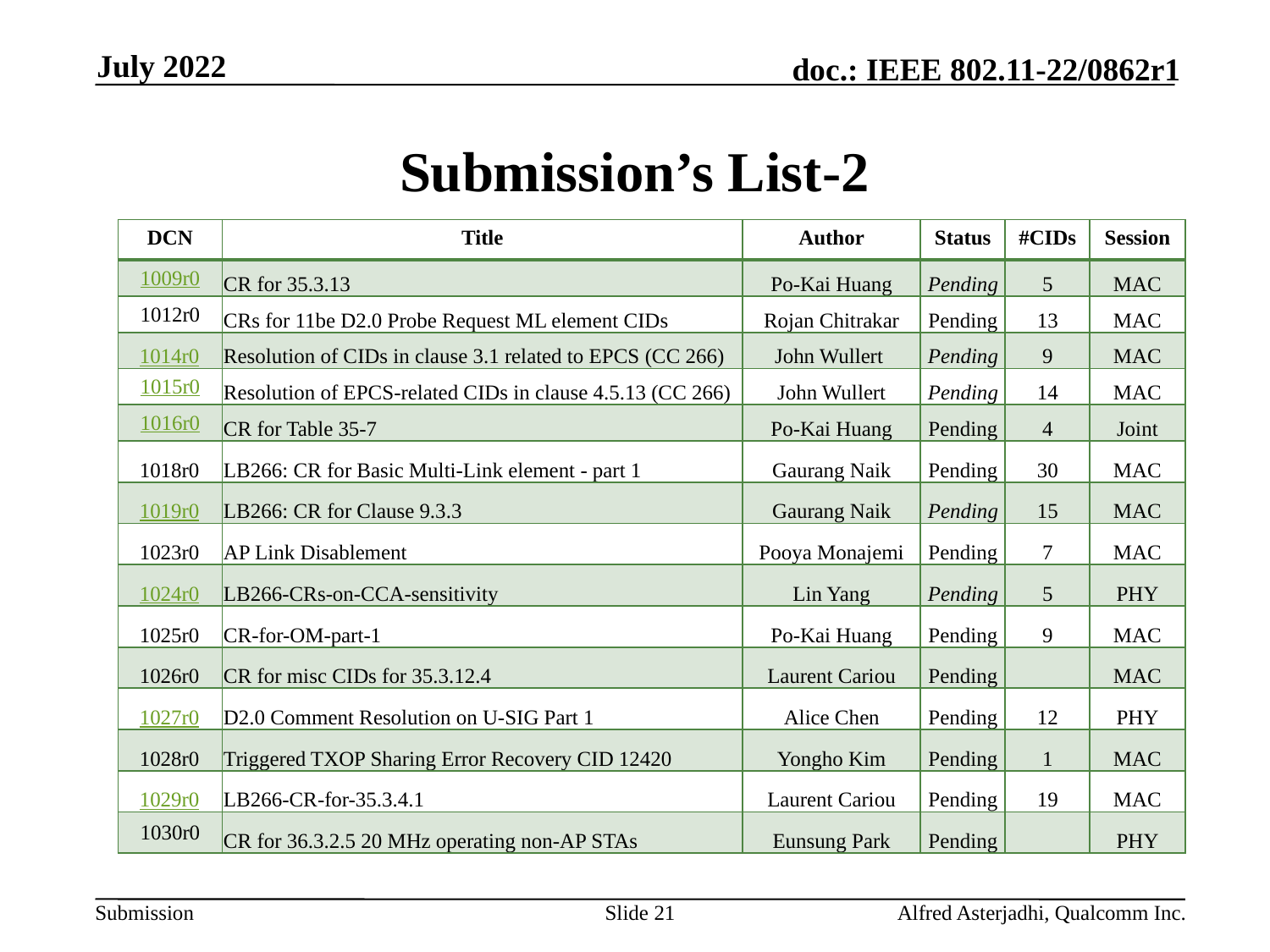

July 2022
# Submission’s List-2
| DCN | Title | Author | Status | #CIDs | Session |
| --- | --- | --- | --- | --- | --- |
| 1009r0 | CR for 35.3.13 | Po-Kai Huang | Pending | 5 | MAC |
| 1012r0 | CRs for 11be D2.0 Probe Request ML element CIDs | Rojan Chitrakar | Pending | 13 | MAC |
| 1014r0 | Resolution of CIDs in clause 3.1 related to EPCS (CC 266) | John Wullert | Pending | 9 | MAC |
| 1015r0 | Resolution of EPCS-related CIDs in clause 4.5.13 (CC 266) | John Wullert | Pending | 14 | MAC |
| 1016r0 | CR for Table 35-7 | Po-Kai Huang | Pending | 4 | Joint |
| 1018r0 | LB266: CR for Basic Multi-Link element - part 1 | Gaurang Naik | Pending | 30 | MAC |
| 1019r0 | LB266: CR for Clause 9.3.3 | Gaurang Naik | Pending | 15 | MAC |
| 1023r0 | AP Link Disablement | Pooya Monajemi | Pending | 7 | MAC |
| 1024r0 | LB266-CRs-on-CCA-sensitivity | Lin Yang | Pending | 5 | PHY |
| 1025r0 | CR-for-OM-part-1 | Po-Kai Huang | Pending | 9 | MAC |
| 1026r0 | CR for misc CIDs for 35.3.12.4 | Laurent Cariou | Pending |  | MAC |
| 1027r0 | D2.0 Comment Resolution on U-SIG Part 1 | Alice Chen | Pending | 12 | PHY |
| 1028r0 | Triggered TXOP Sharing Error Recovery CID 12420 | Yongho Kim | Pending | 1 | MAC |
| 1029r0 | LB266-CR-for-35.3.4.1 | Laurent Cariou | Pending | 19 | MAC |
| 1030r0 | CR for 36.3.2.5 20 MHz operating non-AP STAs | Eunsung Park | Pending |  | PHY |
Slide 21
Alfred Asterjadhi, Qualcomm Inc.